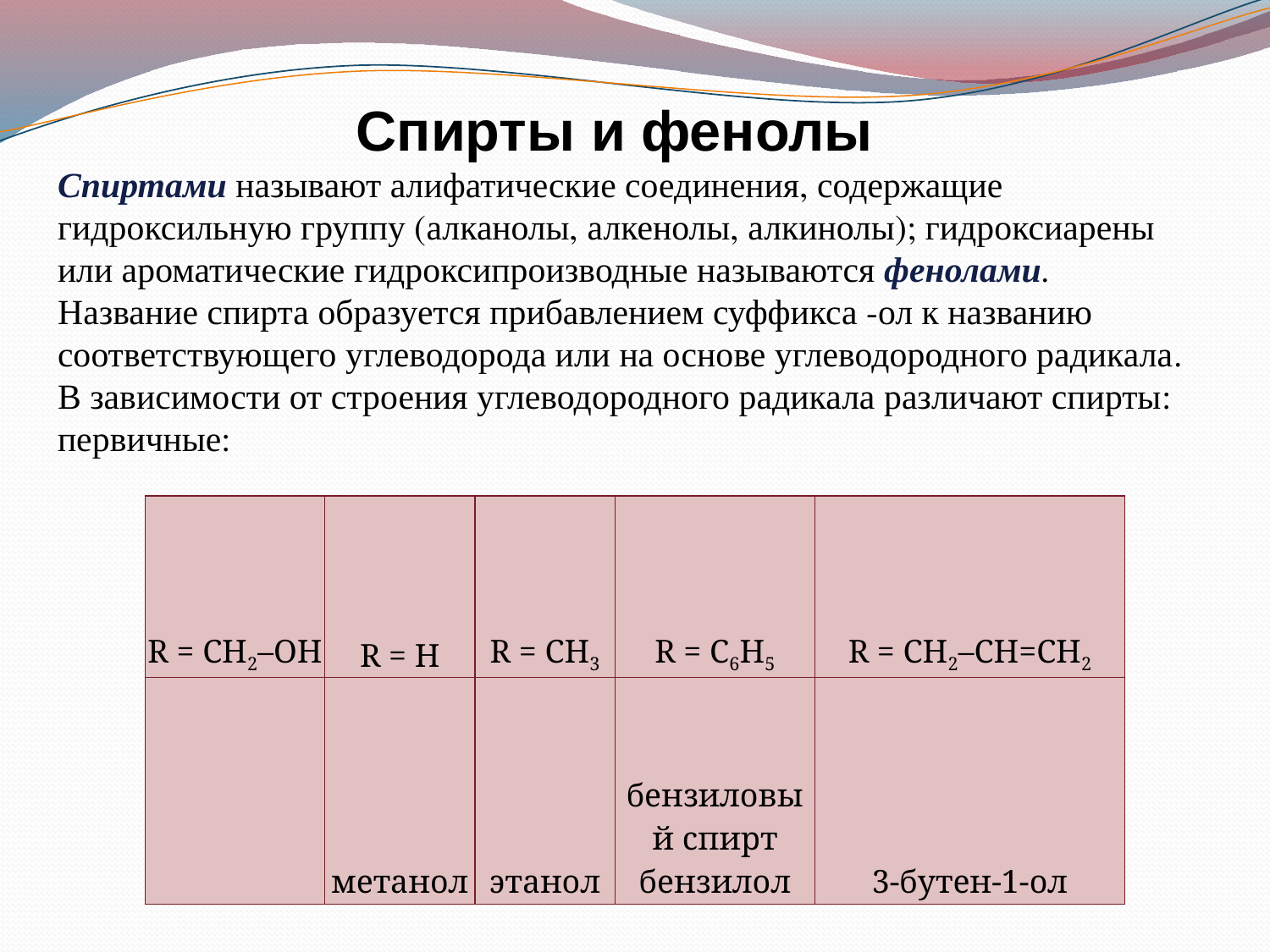

Спирты и фенолы
Спиртами называют алифатические соединения, содержащие гидроксильную группу (алканолы, алкенолы, алкинолы); гидроксиарены или ароматические гидроксипроизводные называются фенолами. Название спирта образуется прибавлением суффикса -ол к названию соответствующего углеводорода или на основе углеводородного радикала. В зависимости от строения углеводородного радикала различают спирты:
первичные:
| R = CH2–OH | R = H | R = CH3 | R = C6H5 | R = CH2–CH=CH2 |
| --- | --- | --- | --- | --- |
|  | метанол | этанол | бензиловый спирт бензилол | 3-бутен-1-ол |